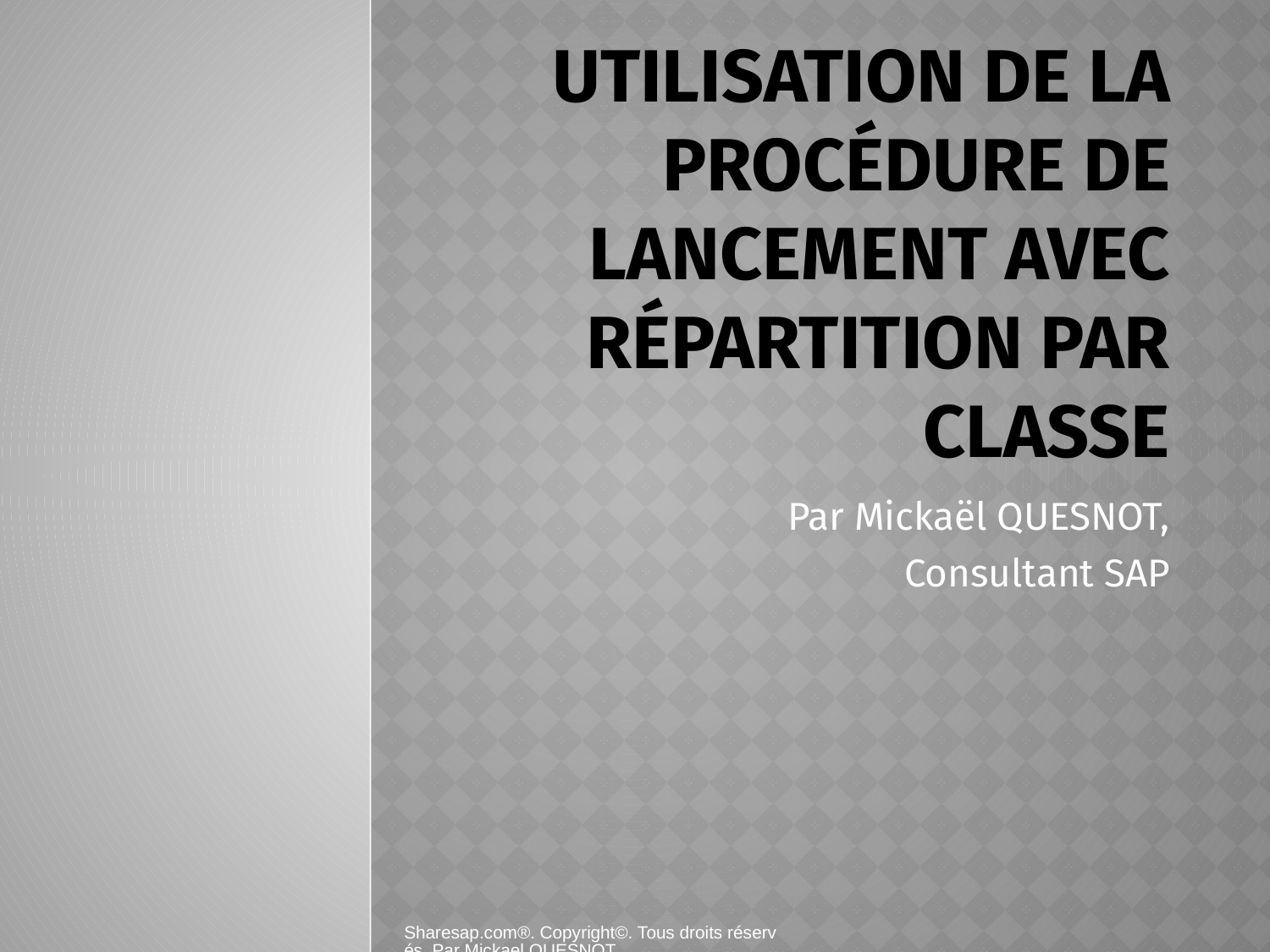

# Utilisation de la procédure de lancement avec répartition par classe
Par Mickaël QUESNOT,
Consultant SAP
Sharesap.com®. Copyright©. Tous droits réservés. Par Mickael QUESNOT